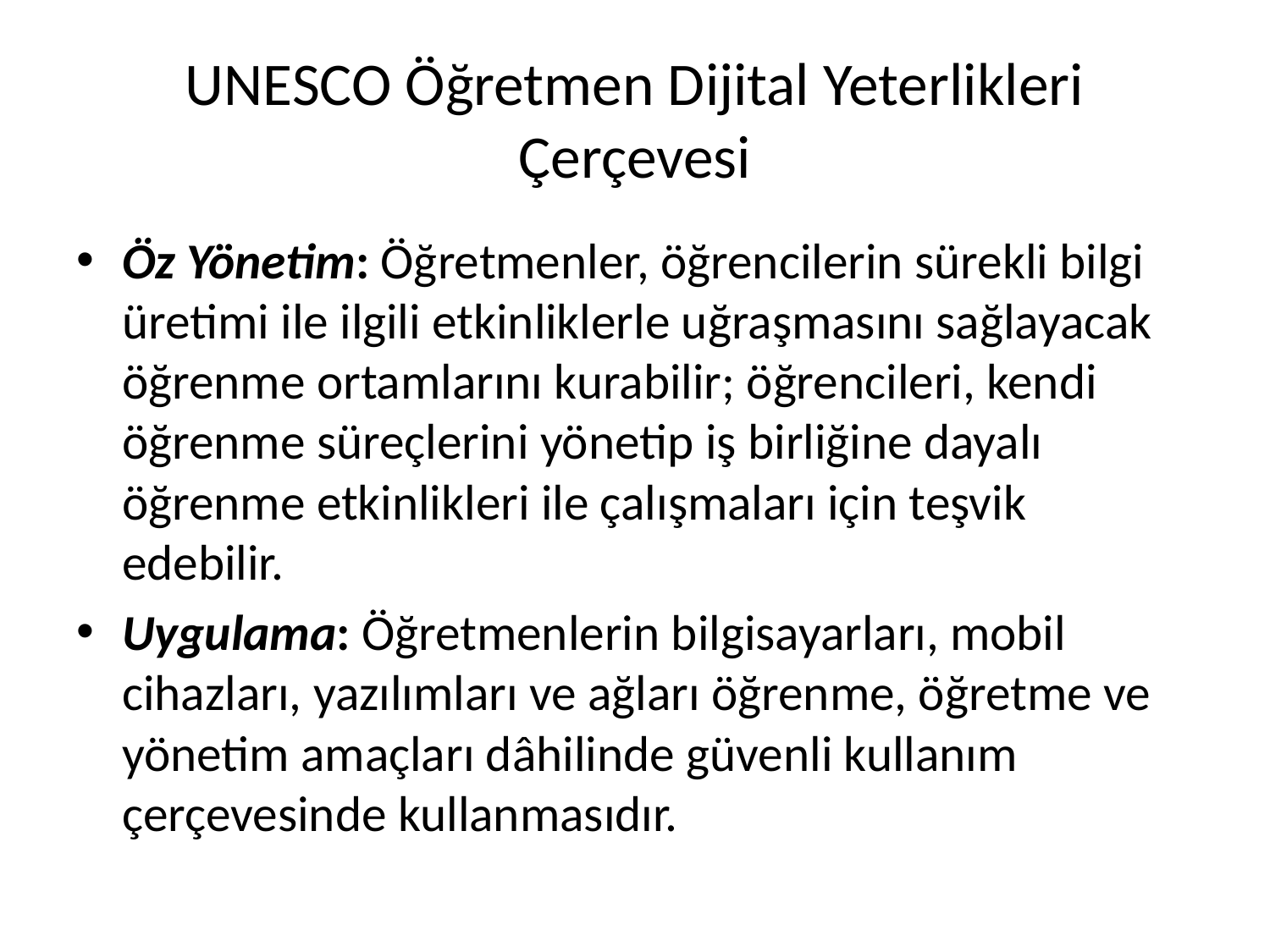

# UNESCO Öğretmen Dijital Yeterlikleri Çerçevesi
Öz Yönetim: Öğretmenler, öğrencilerin sürekli bilgi üretimi ile ilgili etkinliklerle uğraşmasını sağlayacak öğrenme ortamlarını kurabilir; öğrencileri, kendi öğrenme süreçlerini yönetip iş birliğine dayalı öğrenme etkinlikleri ile çalışmaları için teşvik edebilir.
Uygulama: Öğretmenlerin bilgisayarları, mobil cihazları, yazılımları ve ağları öğrenme, öğretme ve yönetim amaçları dâhilinde güvenli kullanım çerçevesinde kullanmasıdır.